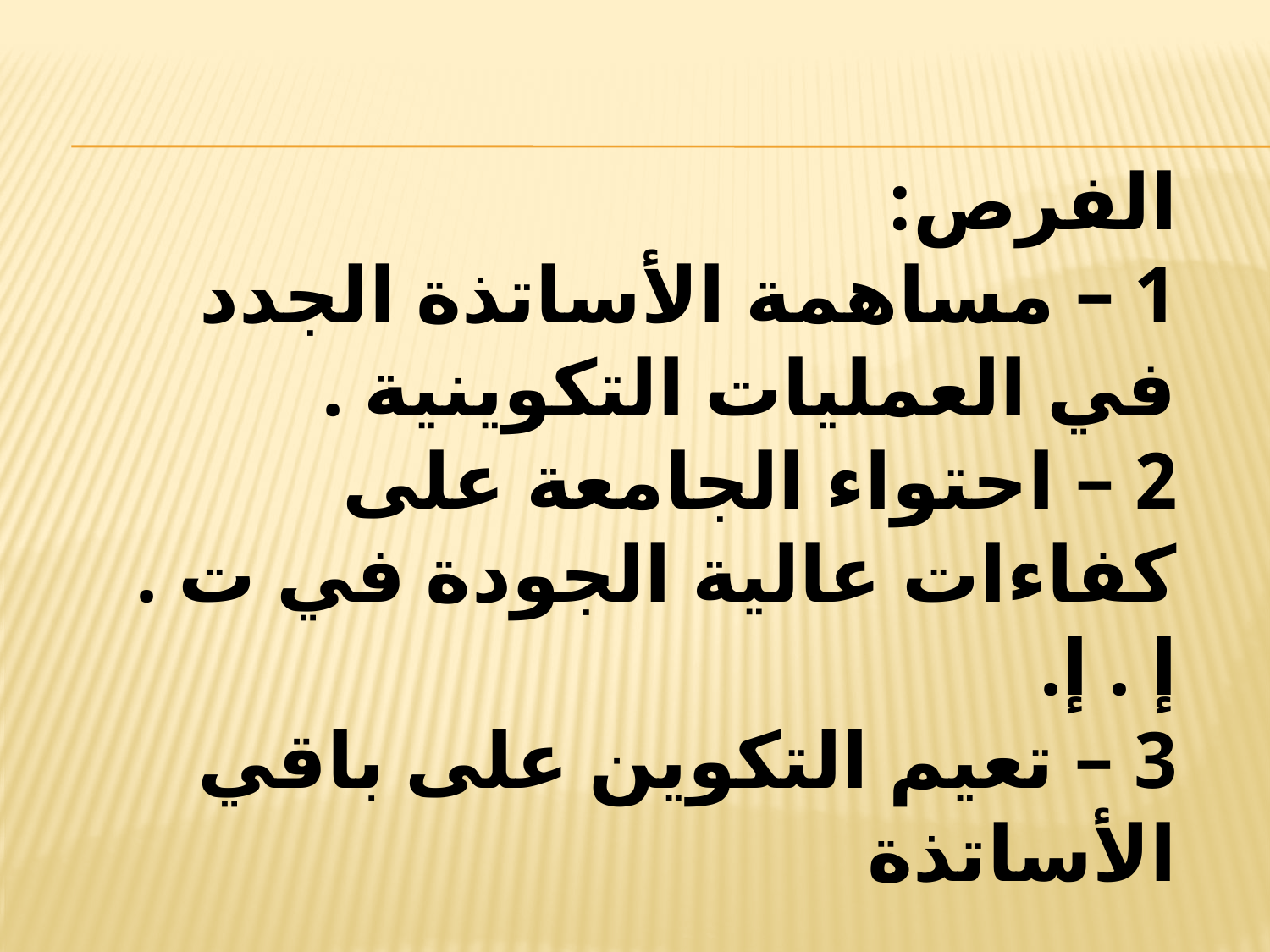

الفرص:
1 – مساهمة الأساتذة الجدد في العمليات التكوينية .
2 – احتواء الجامعة على كفاءات عالية الجودة في ت . إ . إ.
3 – تعيم التكوين على باقي الأساتذة